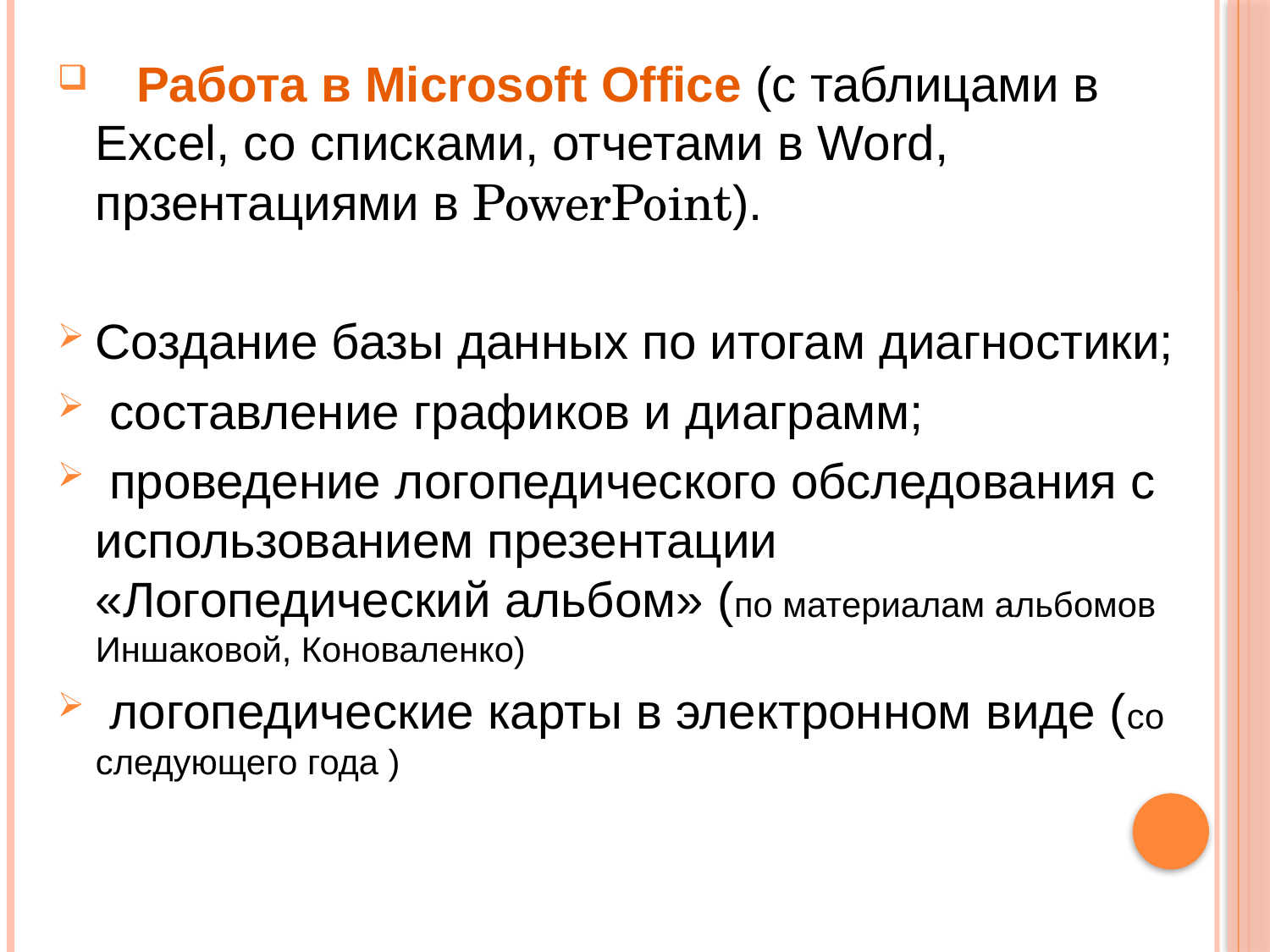

Работа в Microsoft Office (с таблицами в Excel, со списками, отчетами в Word, прзентациями в PowerPoint).

Создание базы данных по итогам диагностики;
 составление графиков и диаграмм;
 проведение логопедического обследования с использованием презентации «Логопедический альбом» (по материалам альбомов Иншаковой, Коноваленко)
 логопедические карты в электронном виде (со следующего года )